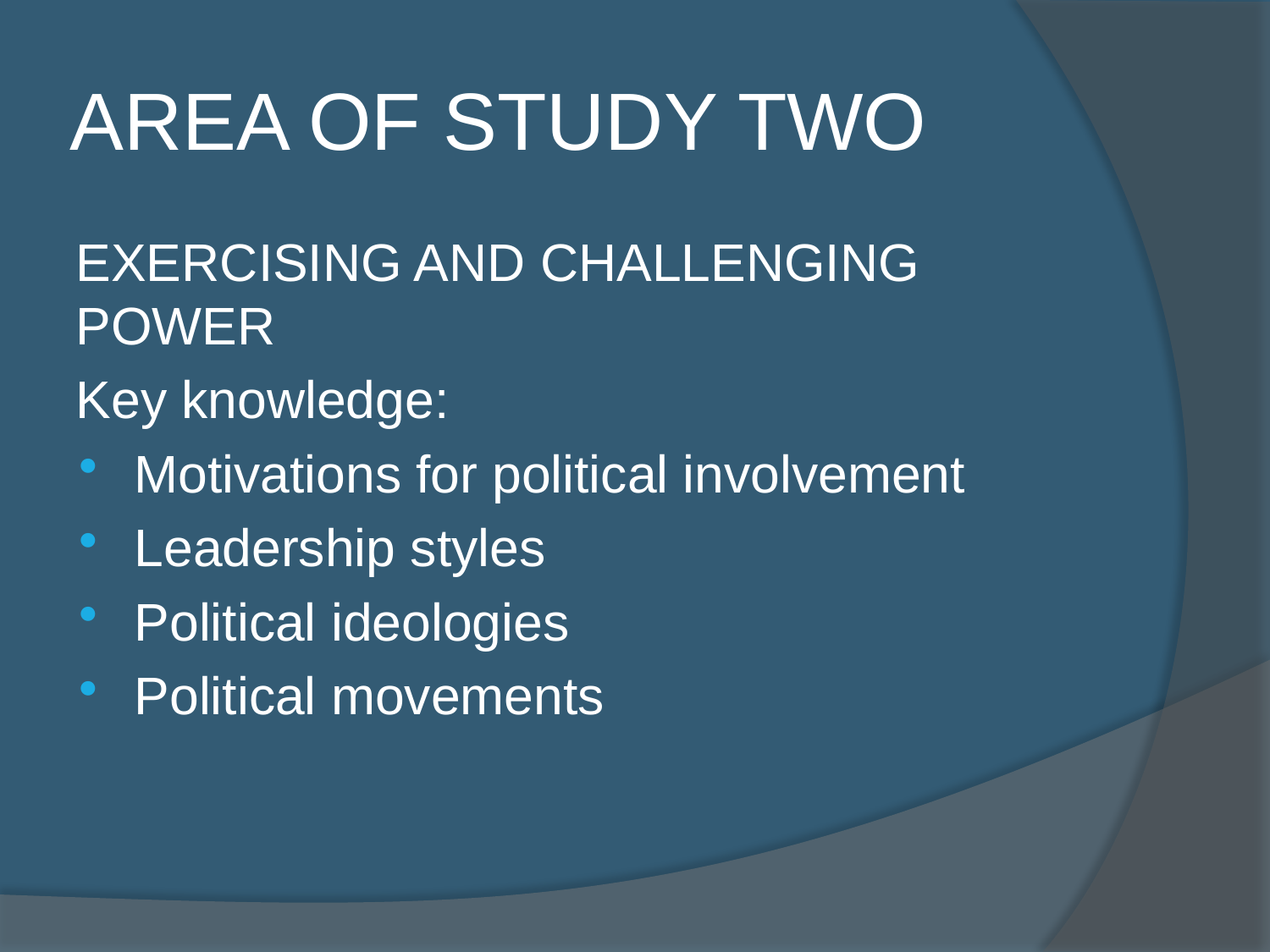

# AREA OF STUDY TWO
EXERCISING AND CHALLENGING POWER
Key knowledge:
Motivations for political involvement
Leadership styles
Political ideologies
Political movements